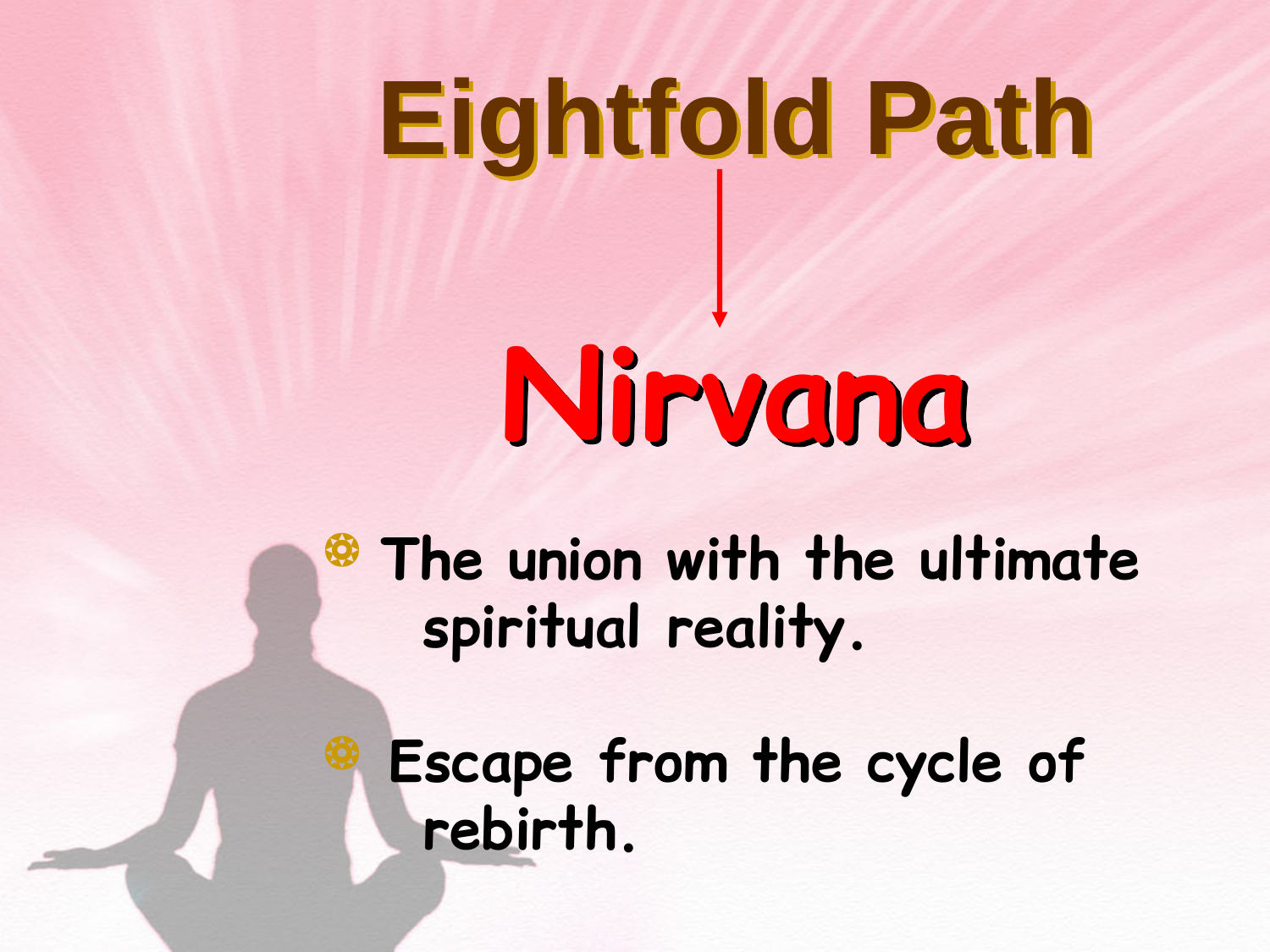

Eightfold Path

Nirvana
 The union with the ultimate
   spiritual reality.
 Escape from the cycle of
   rebirth.